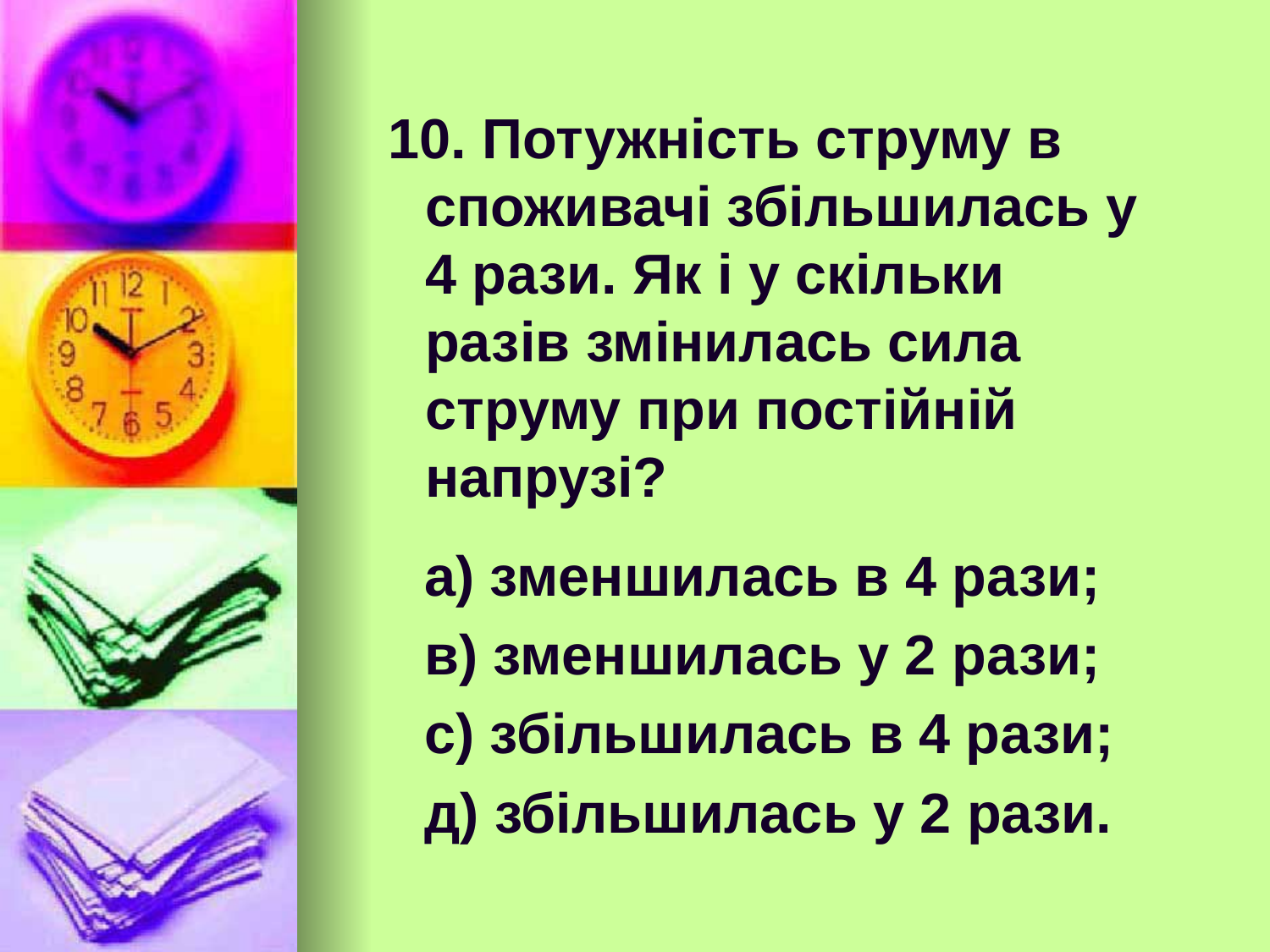

10. Потужність струму в споживачі збільшилась у 4 рази. Як і у скільки разів змінилась сила струму при постійній напрузі?

   а) зменшилась в 4 рази;
   в) зменшилась у 2 рази;
   с) збільшилась в 4 рази;
   д) збільшилась у 2 рази.
#